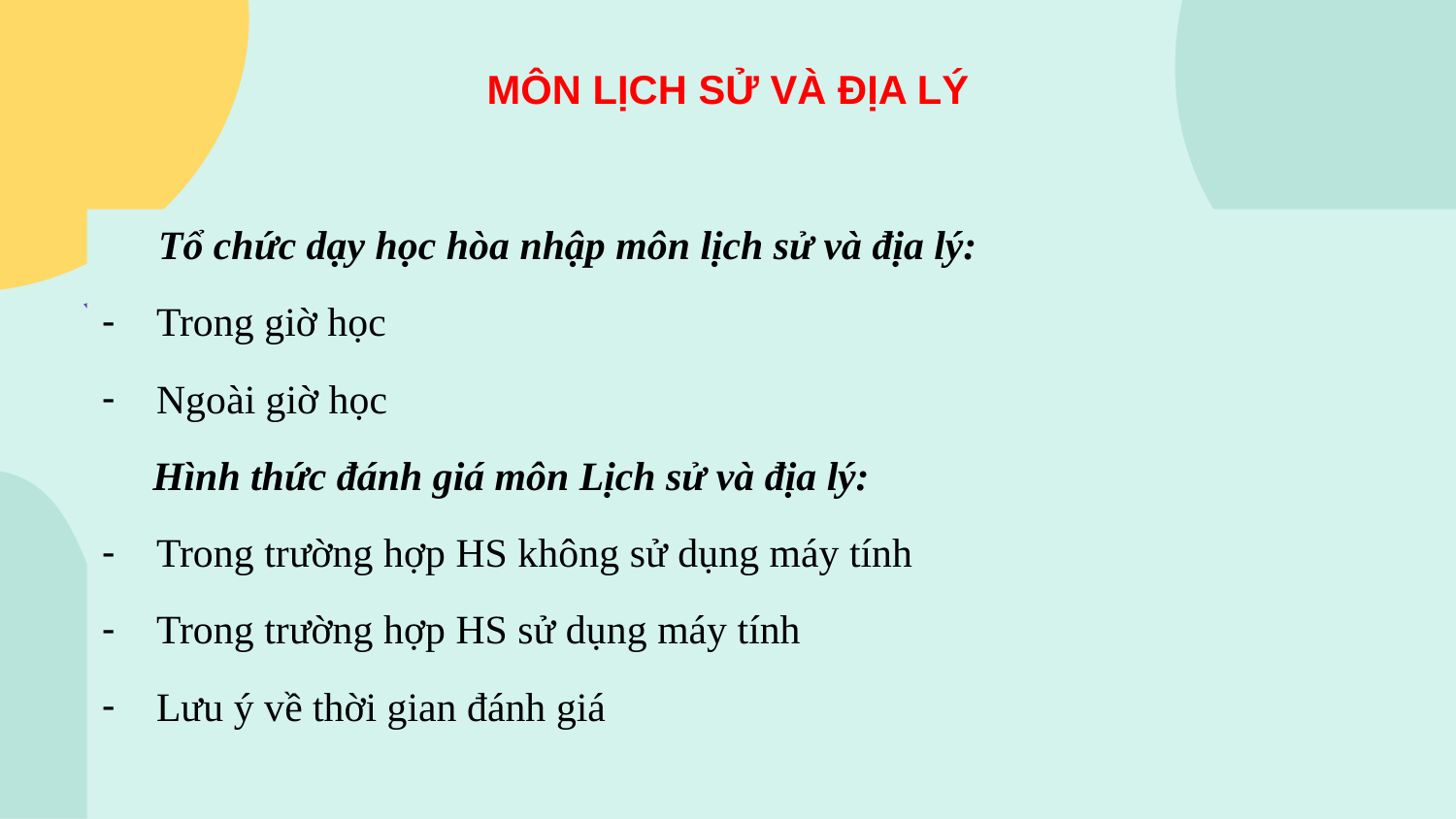

MÔN LỊCH SỬ VÀ ĐỊA LÝ
Tổ chức dạy học hòa nhập môn lịch sử và địa lý:
Trong giờ học
Ngoài giờ học
     Hình thức đánh giá môn Lịch sử và địa lý:
Trong trường hợp HS không sử dụng máy tính
Trong trường hợp HS sử dụng máy tính
Lưu ý về thời gian đánh giá